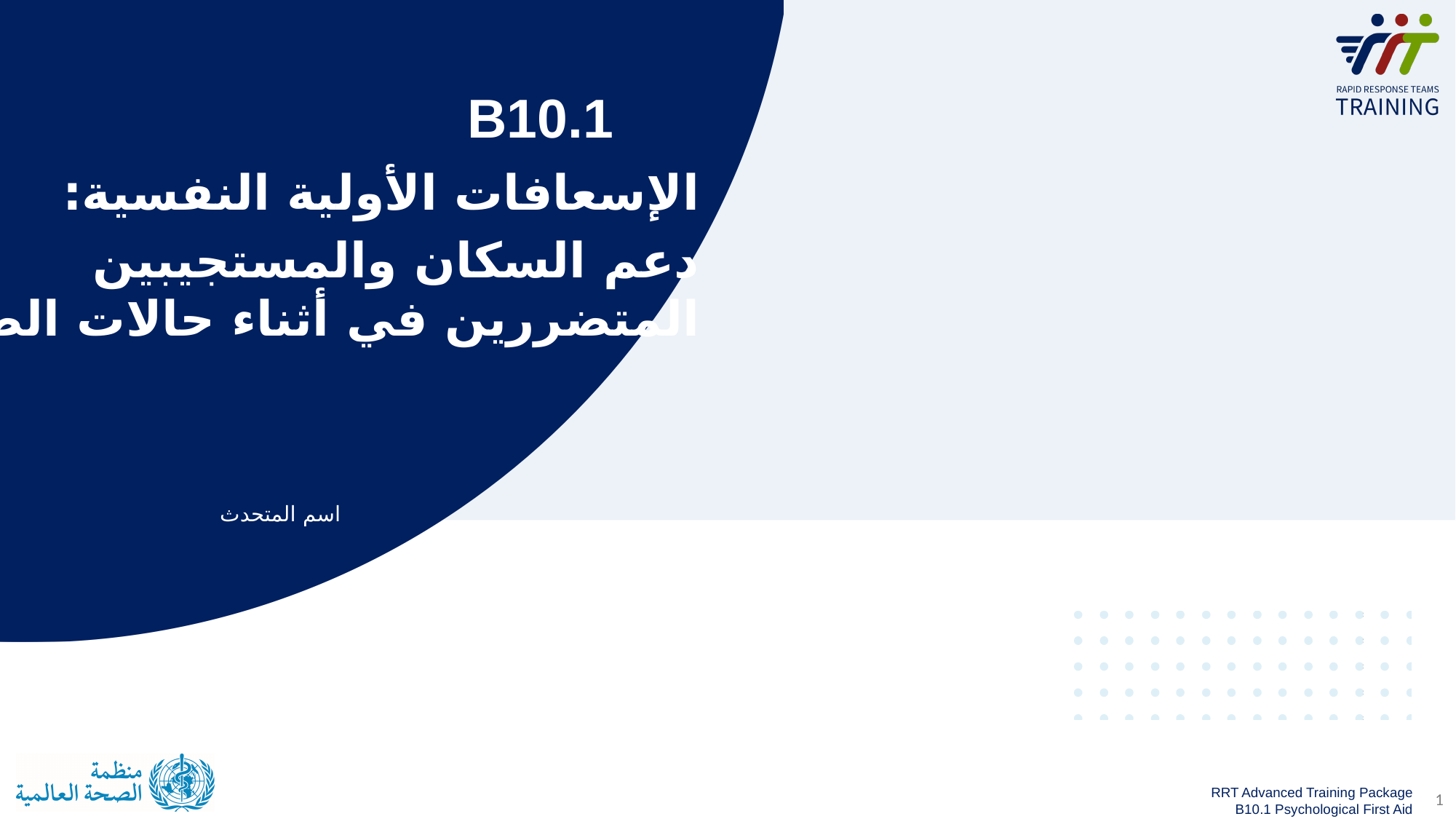

B10.1
الإسعافات الأولية النفسية:
دعم السكان والمستجيبين
المتضررين في أثناء حالات الطوارئ
اسم المتحدث